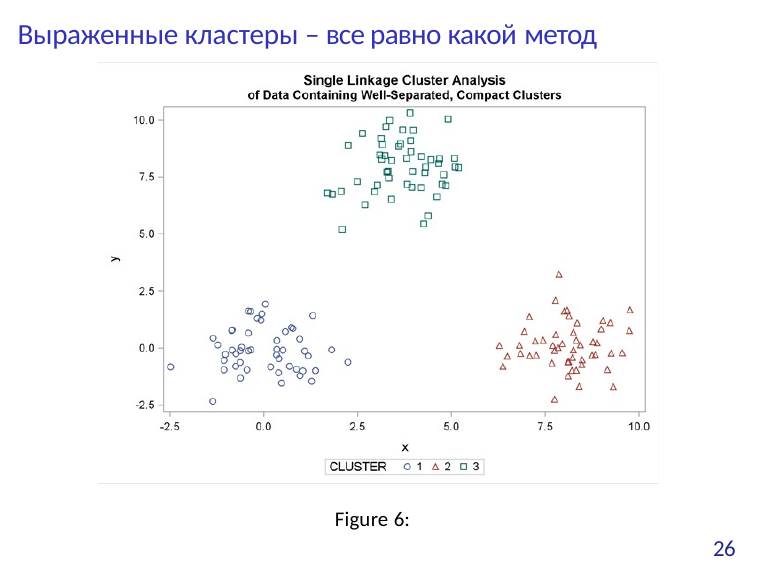

Выраженные кластеры – все равно какой метод

Figure 6:
26